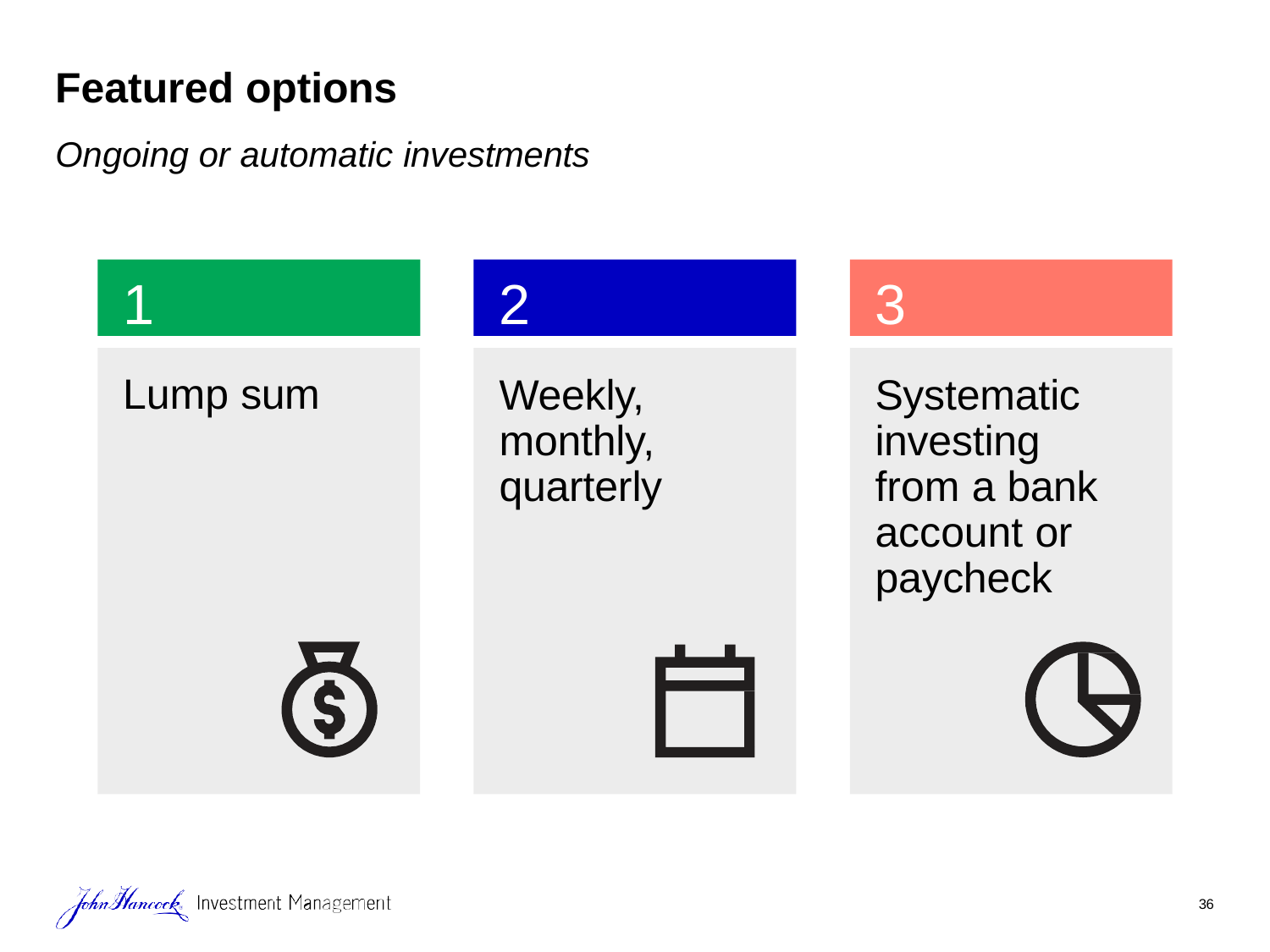

# Featured options
Ongoing or automatic investments
1
2
3

Lump sum

Systematic investing from a bank account or paycheck
Weekly, monthly, quarterly

36